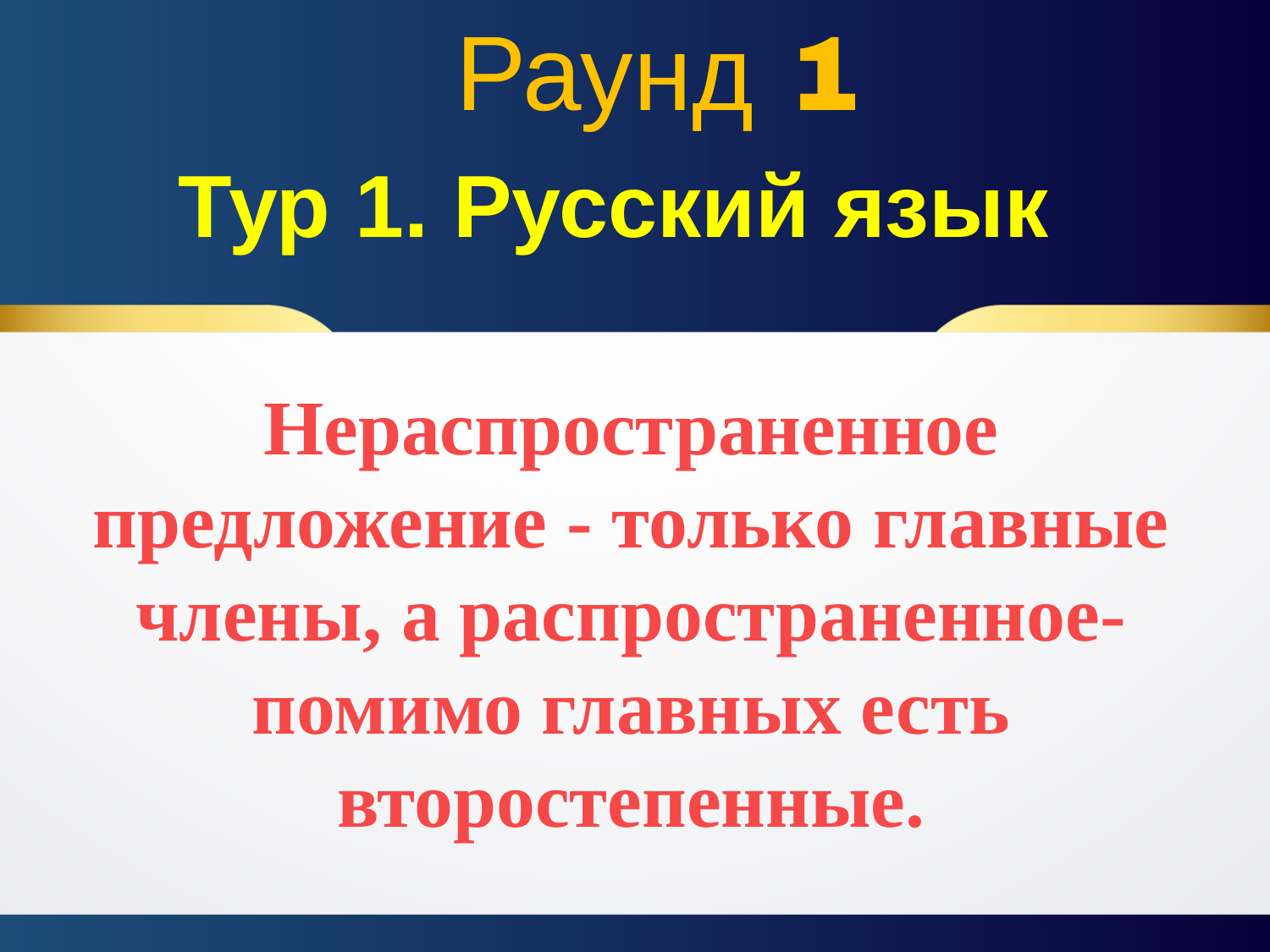

# Раунд 1
Тур 1. Русский язык
Нераспространенное предложение - только главные члены, а распространенное- помимо главных есть второстепенные.